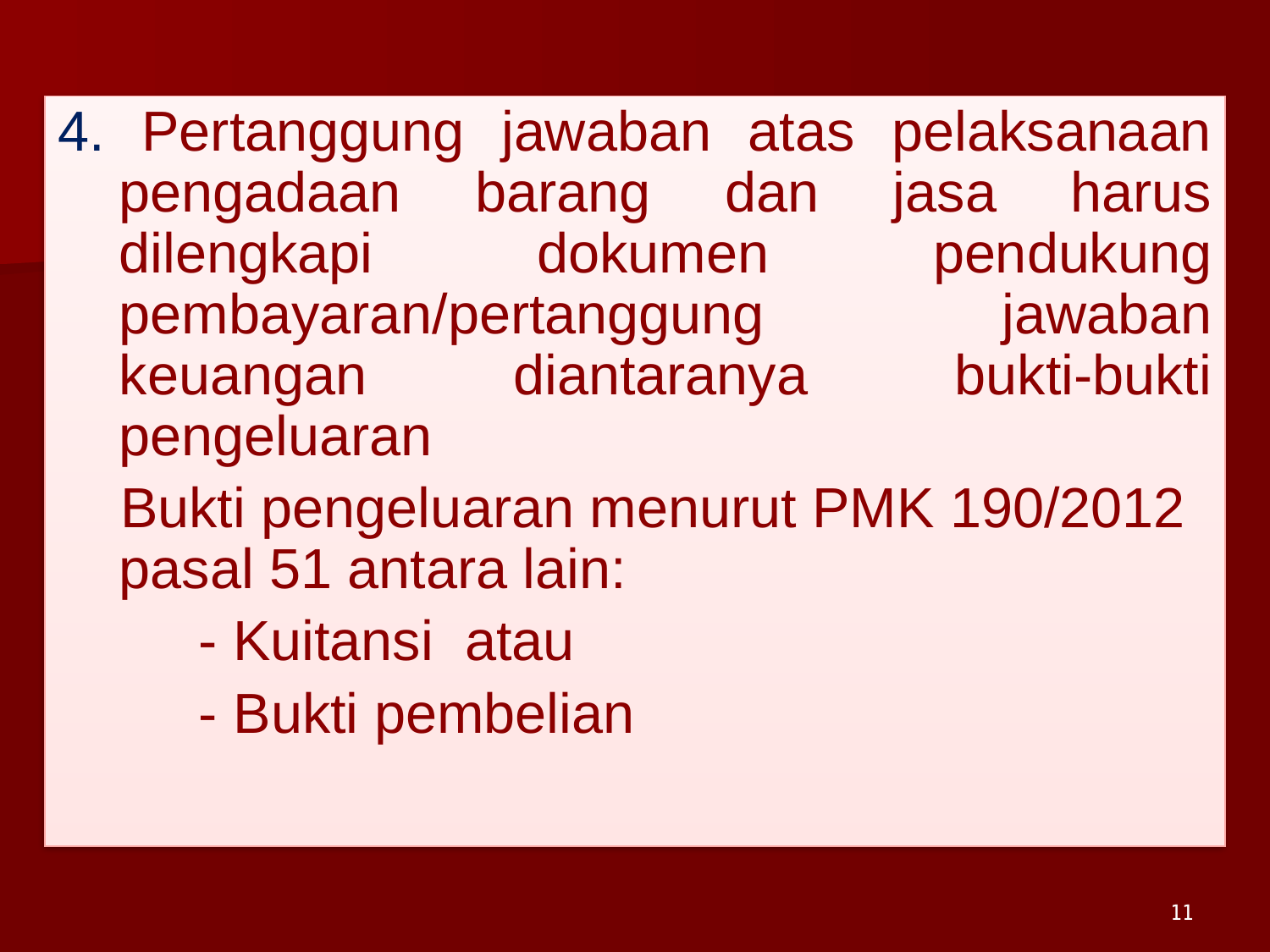

4. Pertanggung jawaban atas pelaksanaan pengadaan barang dan jasa harus dilengkapi dokumen pendukung pembayaran/pertanggung jawaban keuangan diantaranya bukti-bukti pengeluaran
    Bukti pengeluaran menurut PMK 190/2012 pasal 51 antara lain:
         - Kuitansi  atau
         - Bukti pembelian

11